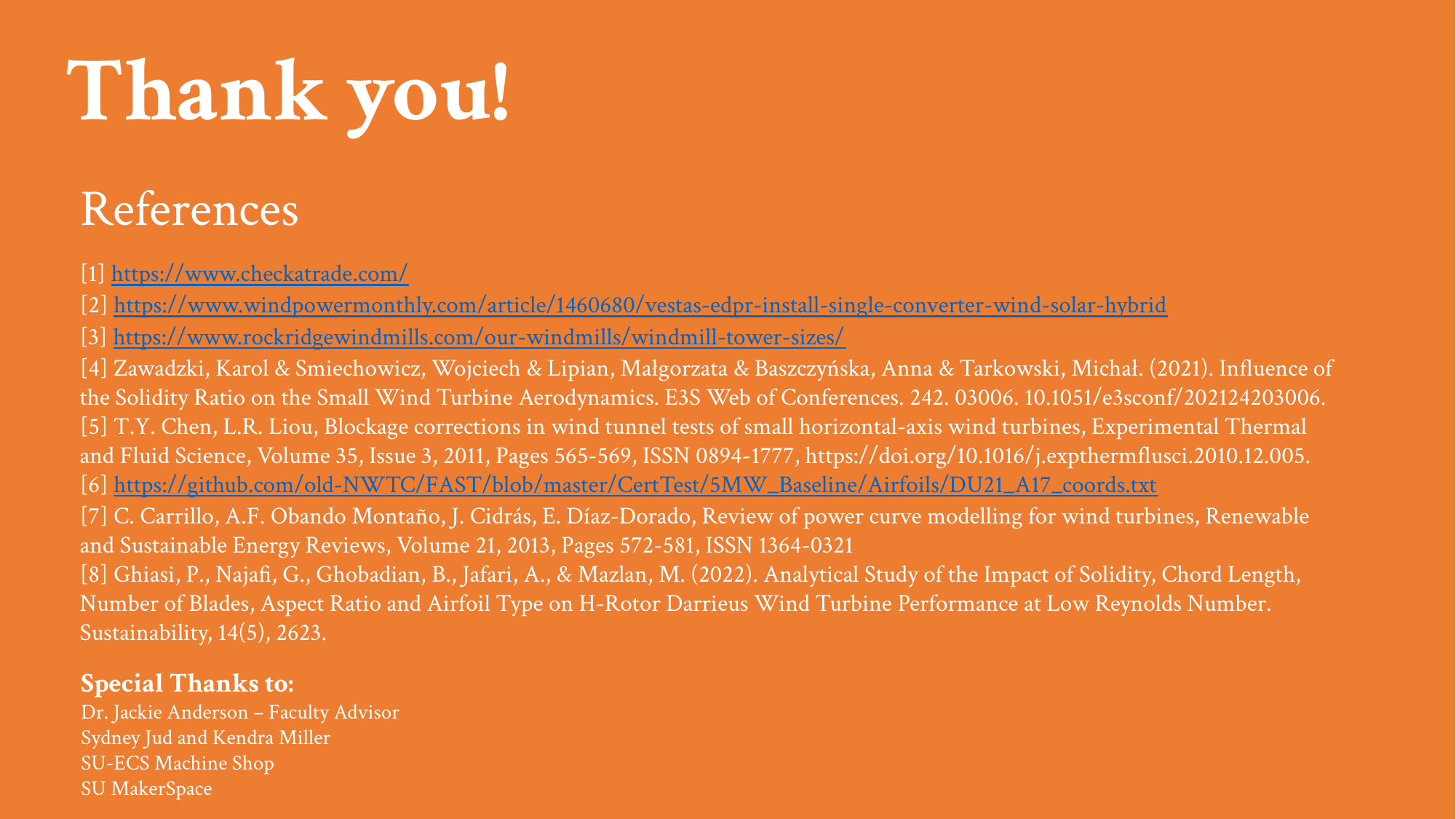

Thank you!
# References
[1] https://www.checkatrade.com/
[2] https://www.windpowermonthly.com/article/1460680/vestas-edpr-install-single-converter-wind-solar-hybrid
[3] https://www.rockridgewindmills.com/our-windmills/windmill-tower-sizes/
[4] Zawadzki, Karol & Smiechowicz, Wojciech & Lipian, Małgorzata & Baszczyńska, Anna & Tarkowski, Michał. (2021). Influence of the Solidity Ratio on the Small Wind Turbine Aerodynamics. E3S Web of Conferences. 242. 03006. 10.1051/e3sconf/202124203006.
[5] T.Y. Chen, L.R. Liou, Blockage corrections in wind tunnel tests of small horizontal-axis wind turbines, Experimental Thermal and Fluid Science, Volume 35, Issue 3, 2011, Pages 565-569, ISSN 0894-1777, https://doi.org/10.1016/j.expthermflusci.2010.12.005.
[6] https://github.com/old-NWTC/FAST/blob/master/CertTest/5MW_Baseline/Airfoils/DU21_A17_coords.txt
[7] C. Carrillo, A.F. Obando Montaño, J. Cidrás, E. Díaz-Dorado, Review of power curve modelling for wind turbines, Renewable and Sustainable Energy Reviews, Volume 21, 2013, Pages 572-581, ISSN 1364-0321
[8] Ghiasi, P., Najafi, G., Ghobadian, B., Jafari, A., & Mazlan, M. (2022). Analytical Study of the Impact of Solidity, Chord Length, Number of Blades, Aspect Ratio and Airfoil Type on H-Rotor Darrieus Wind Turbine Performance at Low Reynolds Number. Sustainability, 14(5), 2623.

Special Thanks to:
Dr. Jackie Anderson – Faculty Advisor
Sydney Jud and Kendra Miller
SU-ECS Machine Shop
SU MakerSpace